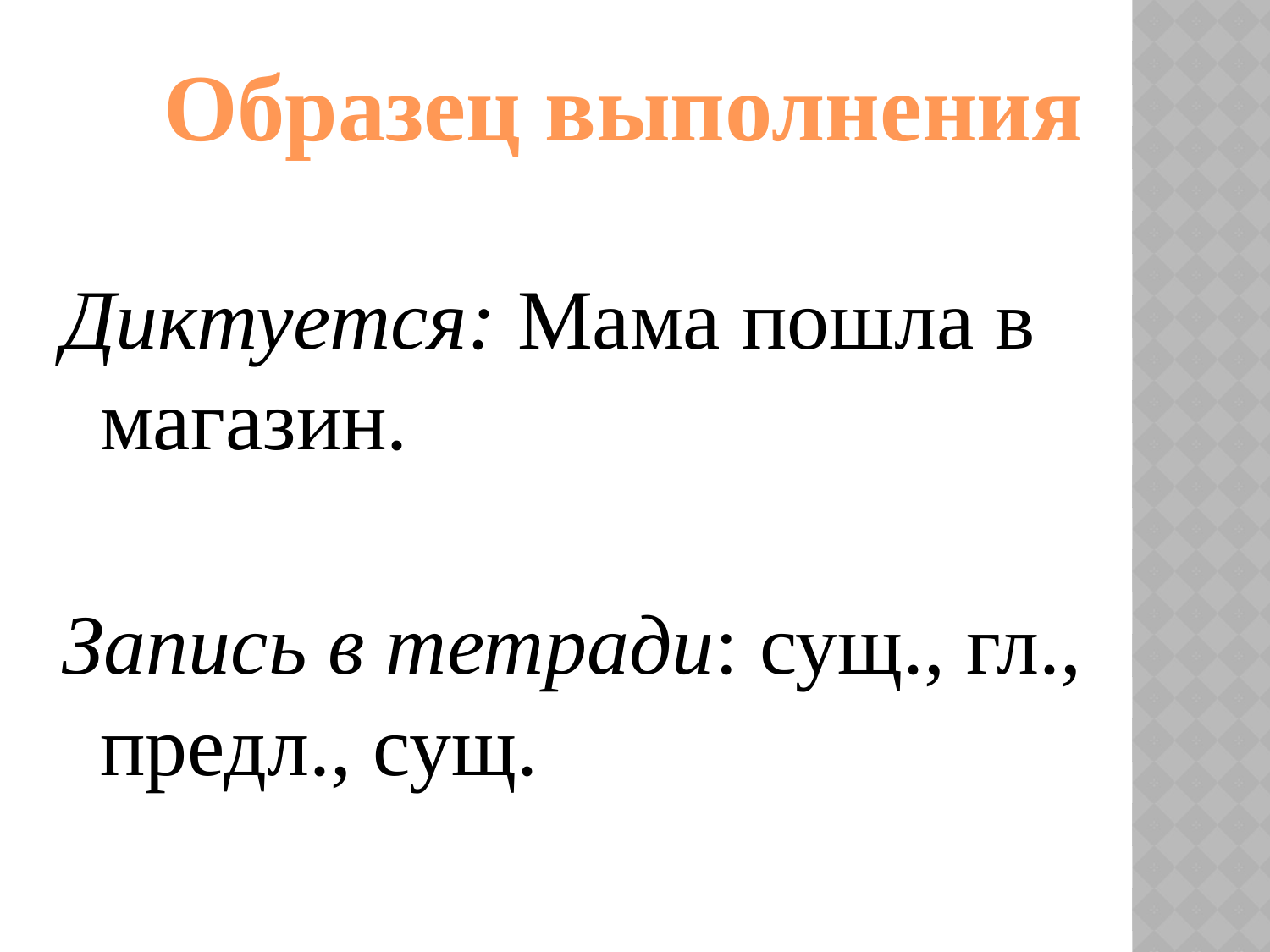

Образец выполнения
#
Диктуется: Мама пошла в магазин.

Запись в тетради: сущ., гл., предл., сущ.